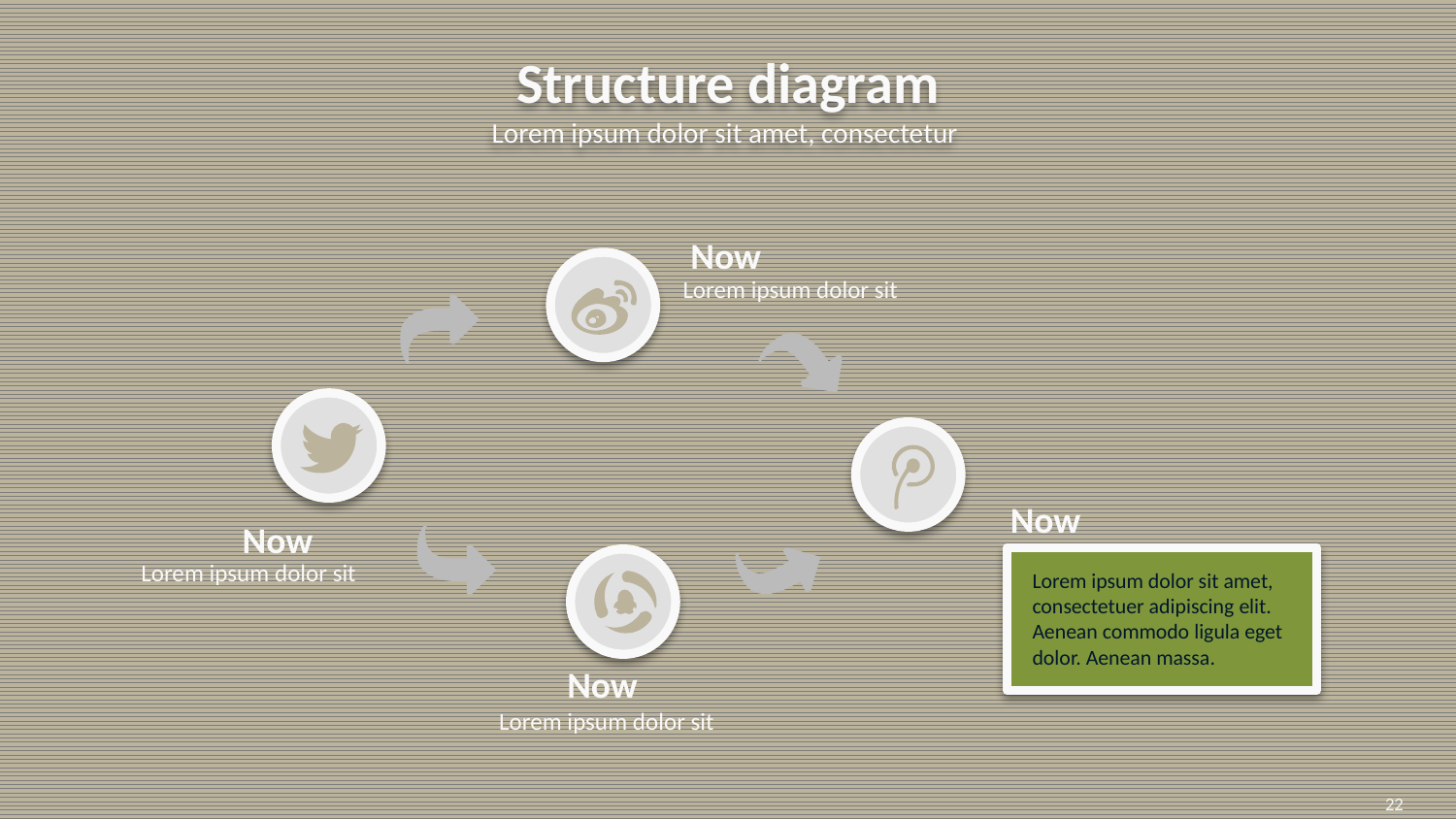

Structure diagram
Lorem ipsum dolor sit amet, consectetur
Now

Lorem ipsum dolor sit

Now

Now

Lorem ipsum dolor sit
Lorem ipsum dolor sit amet, consectetuer adipiscing elit. Aenean commodo ligula eget dolor. Aenean massa.

Now
Lorem ipsum dolor sit